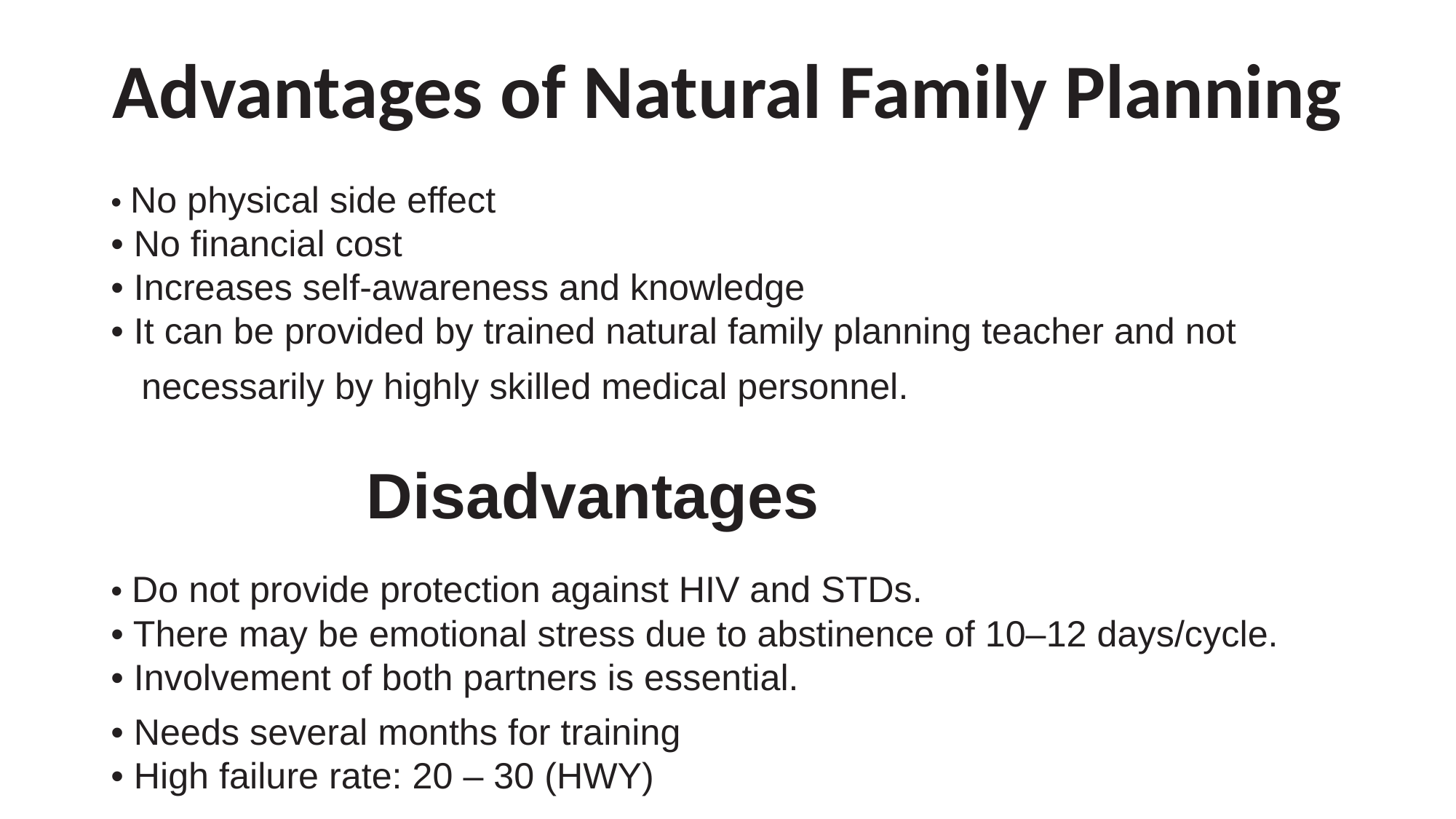

# Advantages of Natural Family Planning
• No physical side effect
• No financial cost
• Increases self-awareness and knowledge
• It can be provided by trained natural family planning teacher and not
   necessarily by highly skilled medical personnel.
                                     Disadvantages
• Do not provide protection against HIV and STDs.
• There may be emotional stress due to abstinence of 10–12 days/cycle.
• Involvement of both partners is essential.
• Needs several months for training
• High failure rate: 20 – 30 (HWY)